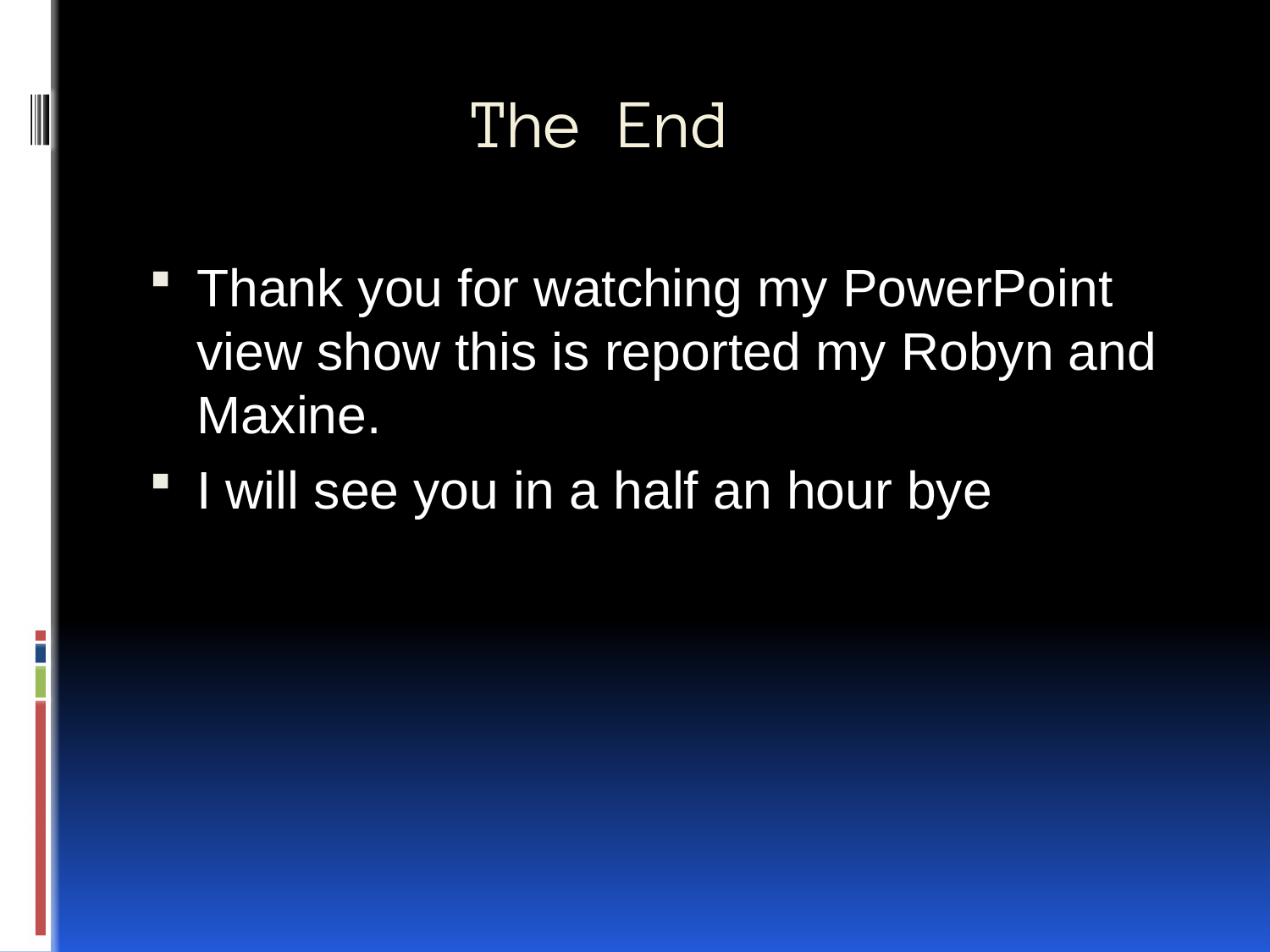

# The End
Thank you for watching my PowerPoint view show this is reported my Robyn and Maxine.
I will see you in a half an hour bye